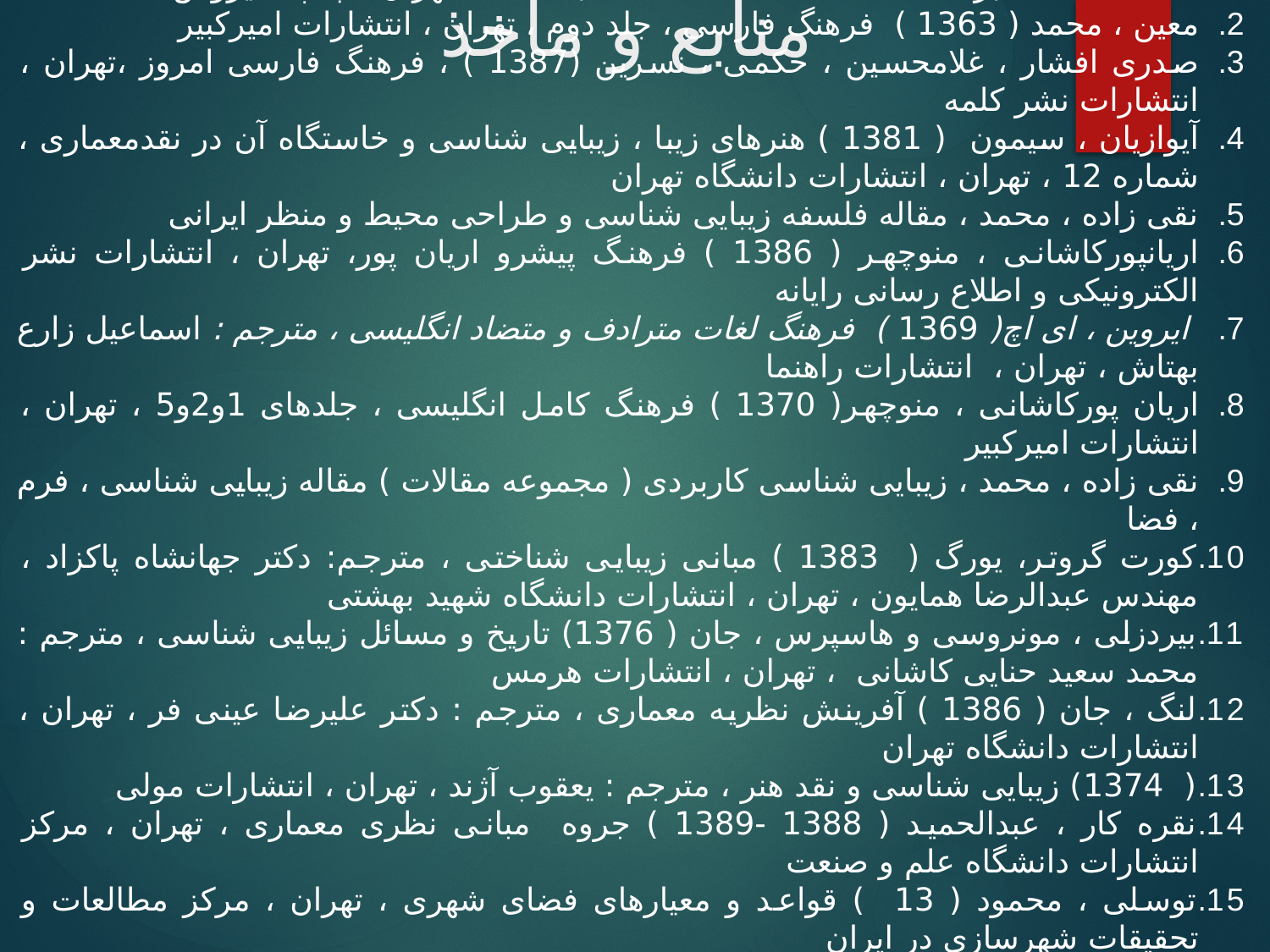

# منابع و ماخذ
دهخدا ، علی اکبر ( 1339 ) لغت نامه دهخدا ، جلد 27 ، ،تهران ، چاپ سیروس
معین ، محمد ( 1363 )  فرهنگ فارسی ، جلد دوم ، تهران ، انتشارات امیرکبیر
صدری افشار ، غلامحسین ، حکمی ، نسرین (1387 ) ، فرهنگ فارسی امروز ،تهران ، انتشارات نشر کلمه
آیوازیان ، سیمون  ( 1381 ) هنرهای زیبا ، زیبایی شناسی و خاستگاه آن در نقدمعماری ، شماره 12 ، تهران ، انتشارات دانشگاه تهران
نقی زاده ، محمد ، مقاله فلسفه زیبایی شناسی و طراحی محیط و منظر ایرانی
اریانپورکاشانی ، منوچهر ( 1386 ) فرهنگ پیشرو اریان پور، تهران ، انتشارات نشر الکترونیکی و اطلاع رسانی رایانه
 ایروین ، ای اچ( 1369 )  فرهنگ لغات مترادف و متضاد انگلیسی ، مترجم : اسماعیل زارع بهتاش ، تهران ،  انتشارات راهنما
اریان پورکاشانی ، منوچهر( 1370 ) فرهنگ کامل انگلیسی ، جلدهای 1و2و5 ، تهران ، انتشارات امیرکبیر
نقی زاده ، محمد ، زیبایی شناسی کاربردی ( مجموعه مقالات ) مقاله زیبایی شناسی ، فرم ، فضا
کورت گروتر، یورگ (  1383 ) مبانی زیبایی شناختی ، مترجم: دکتر جهانشاه پاکزاد ، مهندس عبدالرضا همایون ، تهران ، انتشارات دانشگاه شهید بهشتی
بیردزلی ، مونروسی و هاسپرس ، جان ( 1376) تاریخ و مسائل زیبایی شناسی ، مترجم : محمد سعید حنایی کاشانی  ، تهران ، انتشارات هرمس
لنگ ، جان ( 1386 ) آفرینش نظریه معماری ، مترجم : دکتر علیرضا عینی فر ، تهران ، انتشارات دانشگاه تهران
(  1374) زیبایی شناسی و نقد هنر ، مترجم : یعقوب آژند ، تهران ، انتشارات مولی
نقره کار ، عبدالحمید ( 1388 -1389 ) جروه  مبانی نظری معماری ، تهران ، مرکز انتشارات دانشگاه علم و صنعت
توسلی ، محمود ( 13  ) قواعد و معیارهای فضای شهری ، تهران ، مرکز مطالعات و تحقیقات شهرسازی در ایران
تیس اونسن ، توماس ( 1387 ) گونه شناسی فضا در شهرسازی وشی به منظور طراحی زیباشناسانه در شهرها ، مترجم : دکتر مهشید شکوهی ، تهران ، معاونت پژوهشی دانشگاه هنر